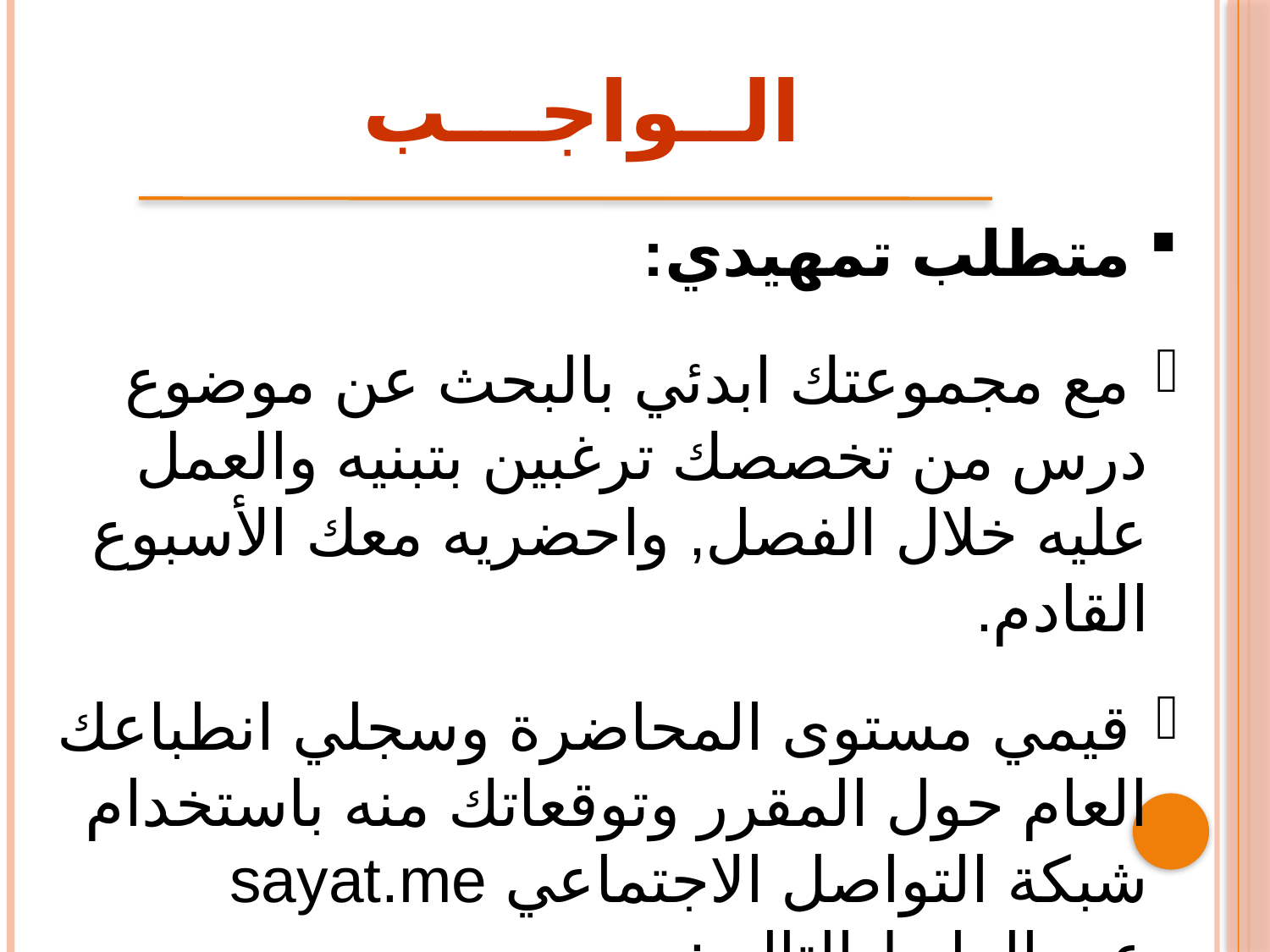

الــواجـــب
 متطلب تمهيدي:

 مع مجموعتك ابدئي بالبحث عن موضوع درس من تخصصك ترغبين بتبنيه والعمل عليه خلال الفصل, واحضريه معك الأسبوع القادم.

 قيمي مستوى المحاضرة وسجلي انطباعك العام حول المقرر وتوقعاتك منه باستخدام شبكة التواصل الاجتماعي sayat.me         عبر الرابط التالي: http://sayat.me/nadajalsaleh